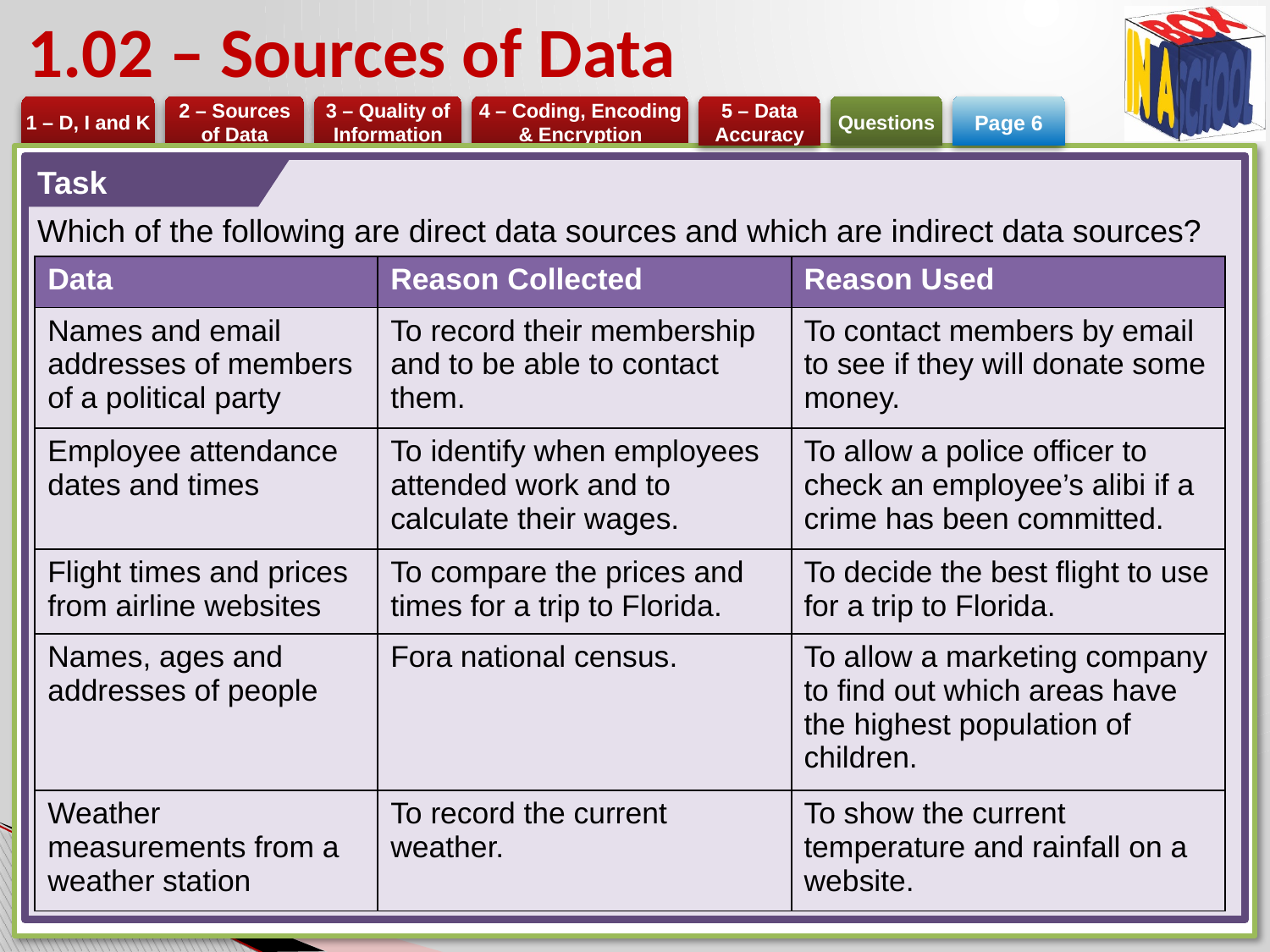

# 1.02 – Sources of Data
Page 6

Which of the following are direct data sources and which are indirect data sources?

Task
| Data | Reason Collected | Reason Used |
| --- | --- | --- |
| Names and email addresses of members of a political party | To record their membership and to be able to contact them. | To contact members by email to see if they will donate some money. |
| Employee attendance dates and times | To identify when employees attended work and to calculate their wages. | To allow a police officer to check an employee’s alibi if a crime has been committed. |
| Flight times and prices from airline websites | To compare the prices and times for a trip to Florida. | To decide the best flight to use for a trip to Florida. |
| Names, ages and addresses of people | Fora national census. | To allow a marketing company to find out which areas have the highest population of children. |
| Weather measurements from a weather station | To record the current weather. | To show the current temperature and rainfall on a website. |